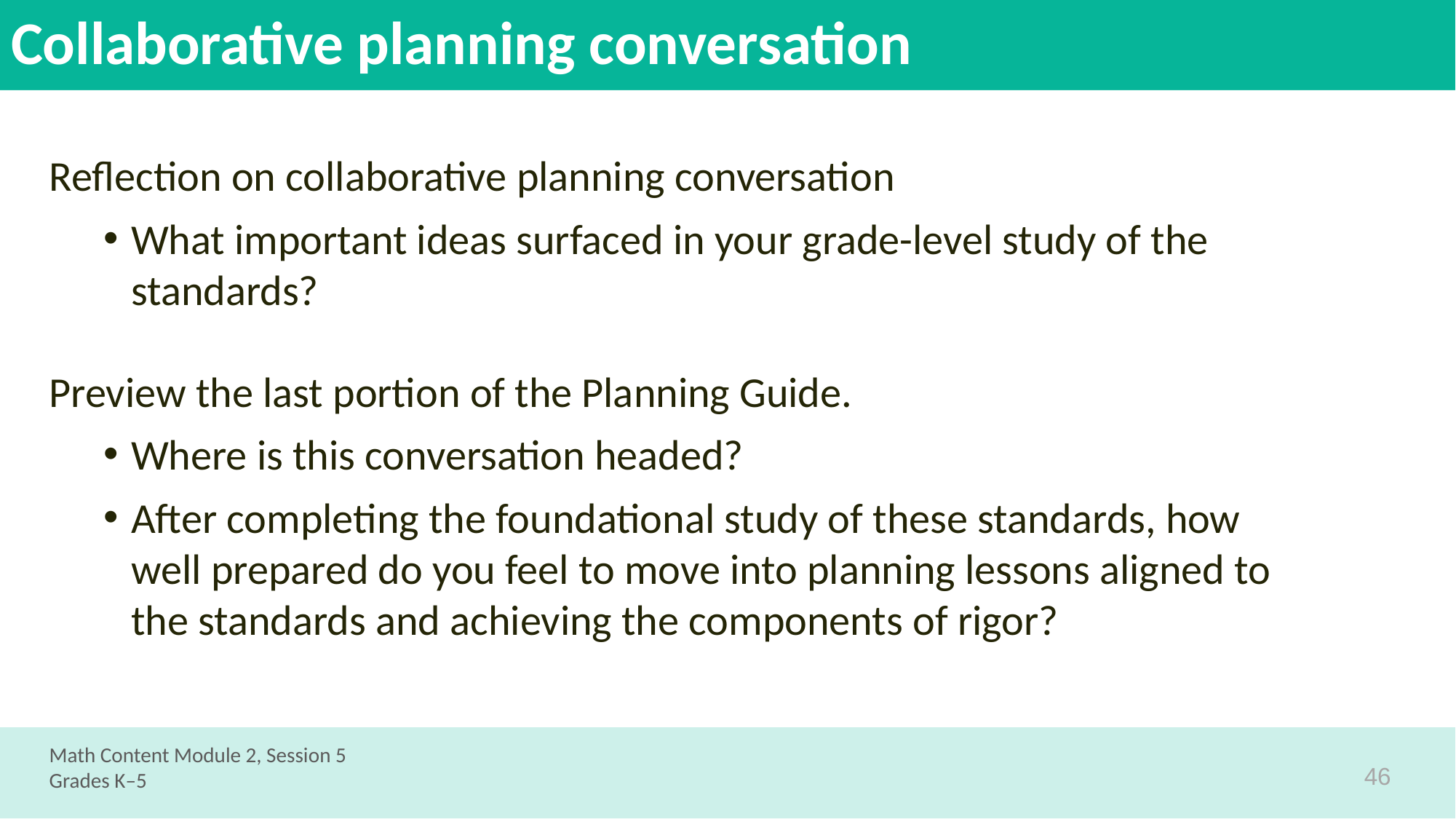

# Collaborative planning conversation

Reflection on collaborative planning conversation
What important ideas surfaced in your grade-level study of the standards?

Preview the last portion of the Planning Guide.
Where is this conversation headed?
After completing the foundational study of these standards, how well prepared do you feel to move into planning lessons aligned to the standards and achieving the components of rigor?
Math Content Module 2, Session 5
Grades K–5
46